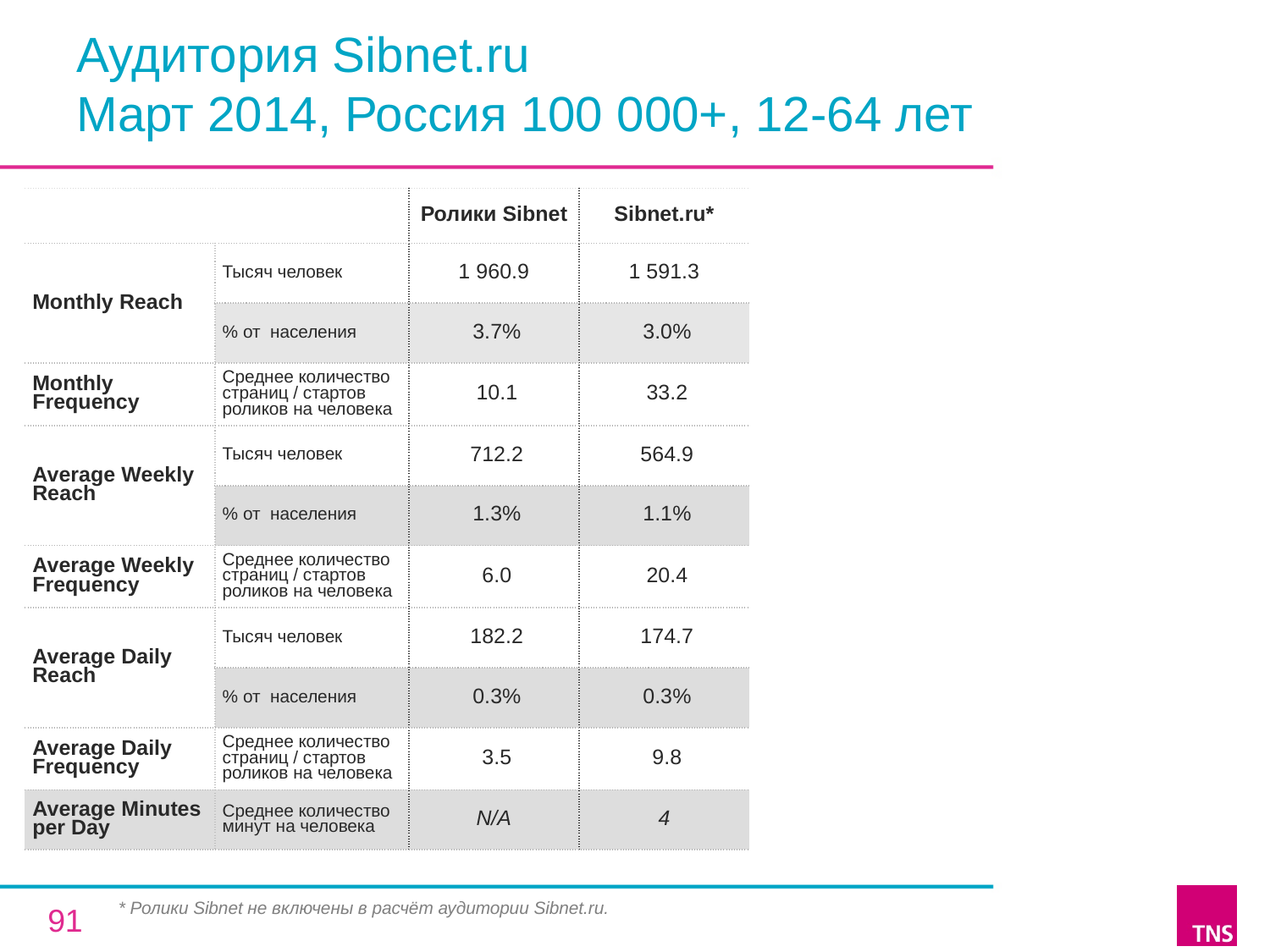

# Аудитория Sibnet.ru Март 2014, Россия 100 000+, 12-64 лет
|  |  | Ролики Sibnet | Sibnet.ru\* |
| --- | --- | --- | --- |
| Monthly Reach | Тысяч человек | 1 960.9 | 1 591.3 |
|  | % от населения | 3.7% | 3.0% |
| Monthly Frequency | Среднее количество страниц / стартов роликов на человека | 10.1 | 33.2 |
| Average Weekly Reach | Тысяч человек | 712.2 | 564.9 |
|  | % от населения | 1.3% | 1.1% |
| Average Weekly Frequency | Среднее количество страниц / стартов роликов на человека | 6.0 | 20.4 |
| Average Daily Reach | Тысяч человек | 182.2 | 174.7 |
|  | % от населения | 0.3% | 0.3% |
| Average Daily Frequency | Среднее количество страниц / стартов роликов на человека | 3.5 | 9.8 |
| Average Minutes per Day | Среднее количество минут на человека | N/A | 4 |
* Ролики Sibnet не включены в расчёт аудитории Sibnet.ru.
91